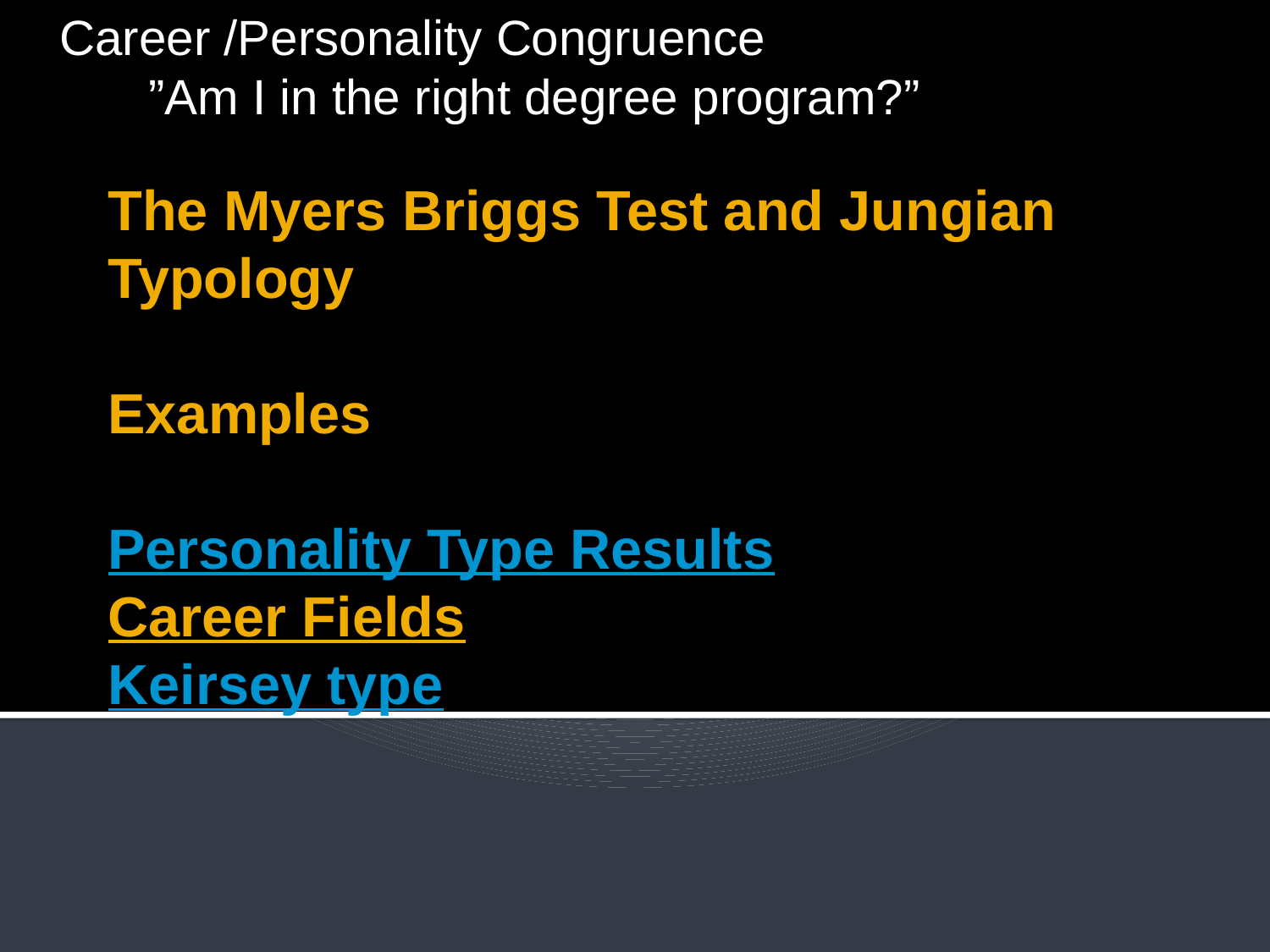

Career /Personality Congruence
	”Am I in the right degree program?”

# The Myers Briggs Test and Jungian Typology Examples Personality Type Results Career Fields Keirsey type